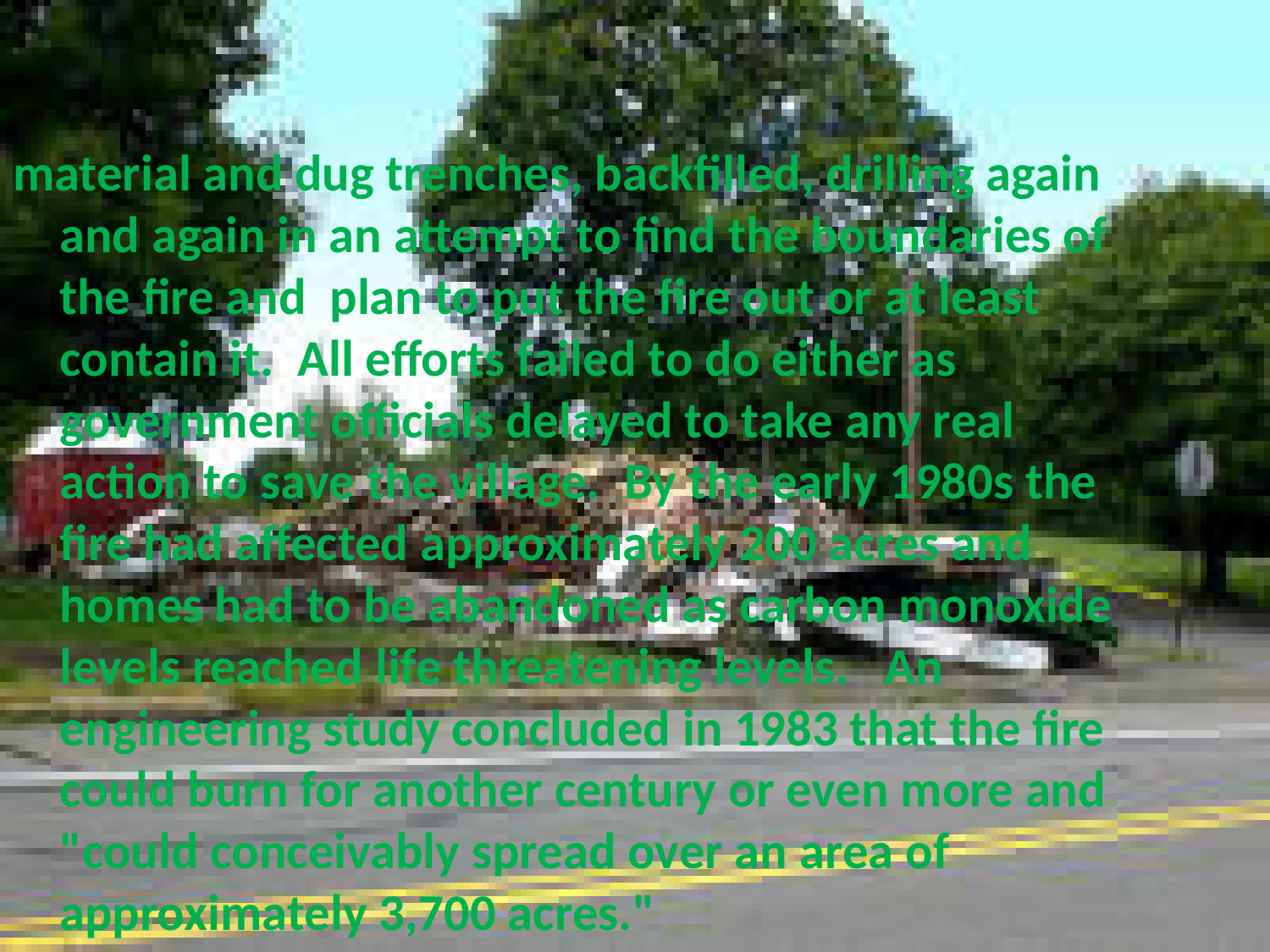

material and dug trenches, backfilled, drilling again and again in an attempt to find the boundaries of the fire and  plan to put the fire out or at least contain it.  All efforts failed to do either as government officials delayed to take any real action to save the village.  By the early 1980s the fire had affected approximately 200 acres and homes had to be abandoned as carbon monoxide levels reached life threatening levels.   An engineering study concluded in 1983 that the fire could burn for another century or even more and "could conceivably spread over an area of approximately 3,700 acres."
#